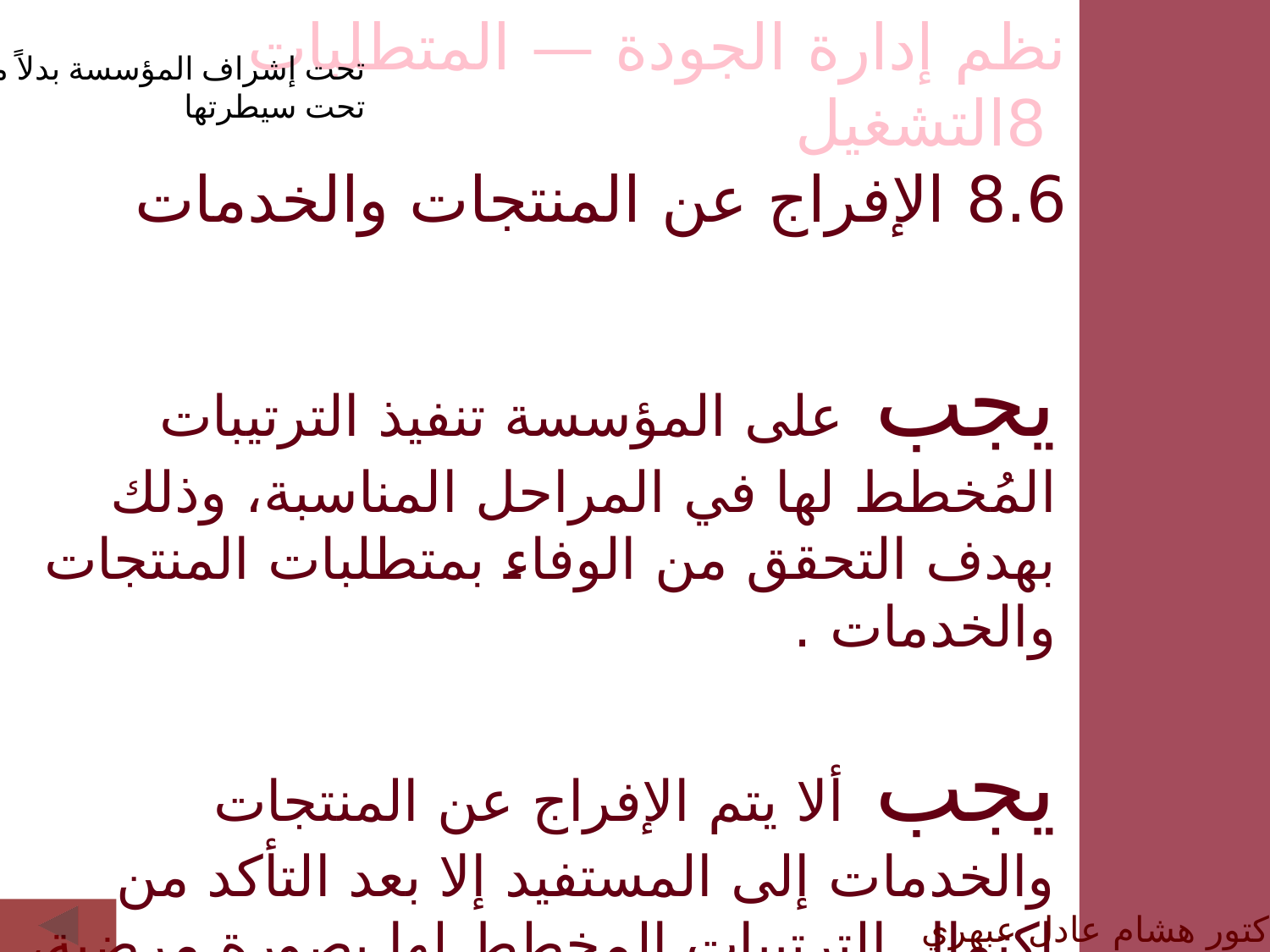

نظم إدارة الجودة — المتطلبات
 8التشغيل
8.6 الإفراج عن المنتجات والخدمات

تحت إشراف المؤسسة بدلاً من
تحت سيطرتها
يجب على المؤسسة تنفيذ الترتيبات المُخطط لها في المراحل المناسبة، وذلك بهدف التحقق من الوفاء بمتطلبات المنتجات والخدمات .

يجب ألا يتم الإفراج عن المنتجات والخدمات إلى المستفيد إلا بعد التأكد من اكتمال الترتيبات المخطط لها بصورة مرضية، ما لم يكن ذلك بموافقة سلطة مختصة أو من قبل المستفيد، حسب الاقتضاء.

الدكتور هشام عادل عبهري